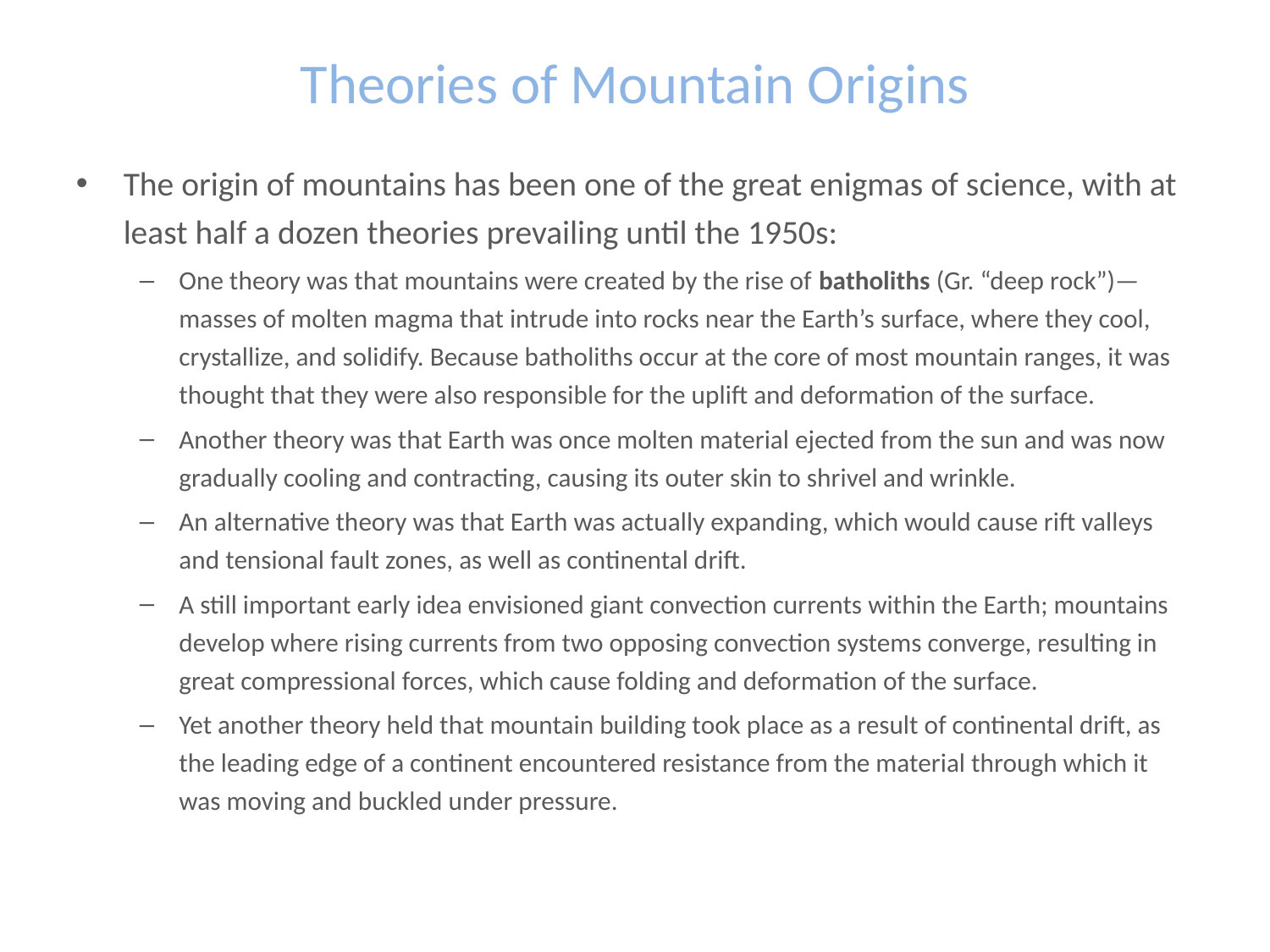

# Theories of Mountain Origins
The origin of mountains has been one of the great enigmas of science, with at least half a dozen theories prevailing until the 1950s:
One theory was that mountains were created by the rise of batholiths (Gr. “deep rock”)—masses of molten magma that intrude into rocks near the Earth’s surface, where they cool, crystallize, and solidify. Because batholiths occur at the core of most mountain ranges, it was thought that they were also responsible for the uplift and deformation of the surface.
Another theory was that Earth was once molten material ejected from the sun and was now gradually cooling and contracting, causing its outer skin to shrivel and wrinkle.
An alternative theory was that Earth was actually expanding, which would cause rift valleys and tensional fault zones, as well as continental drift.
A still important early idea envisioned giant convection currents within the Earth; mountains develop where rising currents from two opposing convection systems converge, resulting in great compressional forces, which cause folding and deformation of the surface.
Yet another theory held that mountain building took place as a result of continental drift, as the leading edge of a continent encountered resistance from the material through which it was moving and buckled under pressure.